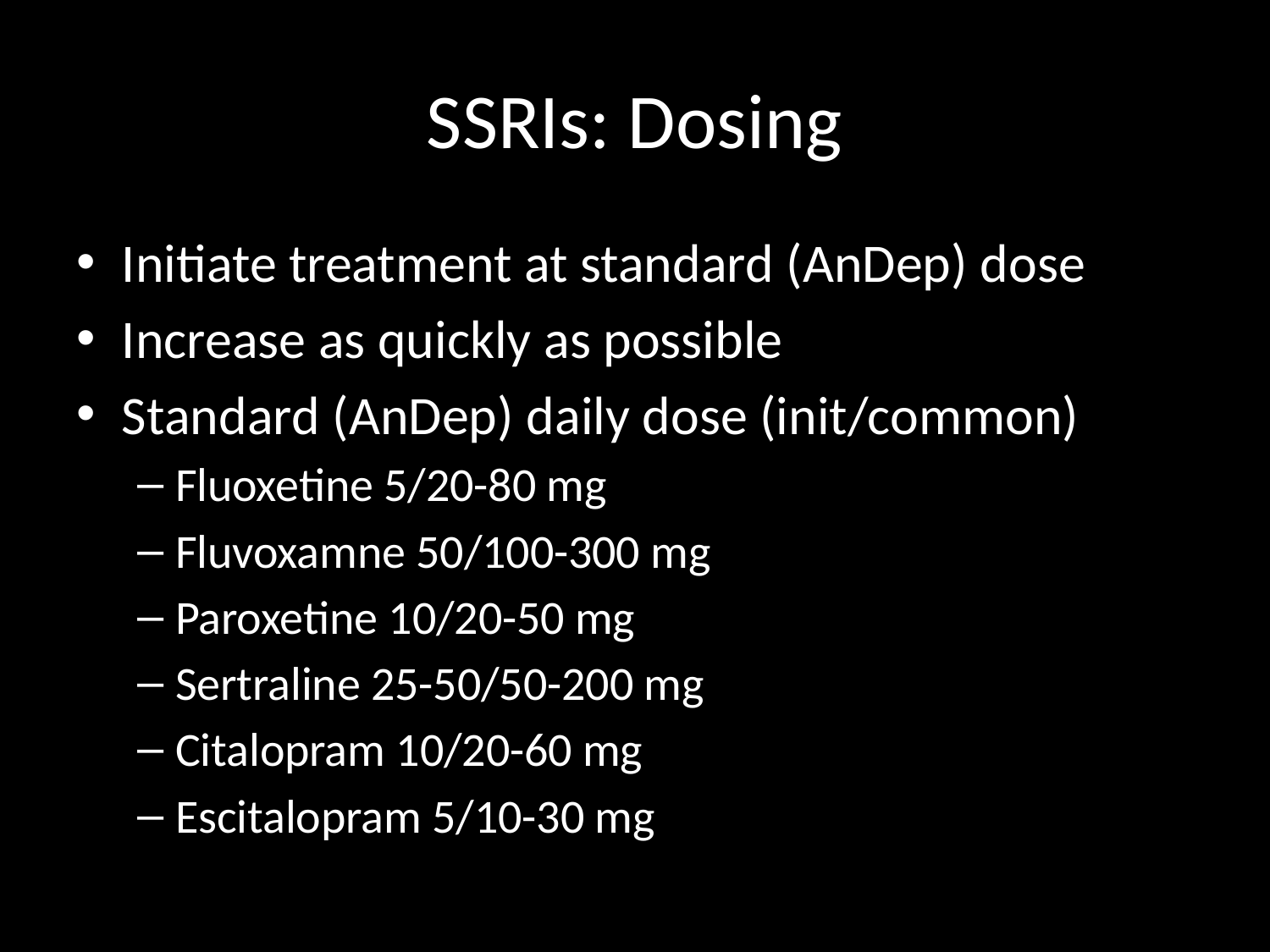

# SSRIs: Dosing
Initiate treatment at standard (AnDep) dose
Increase as quickly as possible
Standard (AnDep) daily dose (init/common)
Fluoxetine 5/20-80 mg
Fluvoxamne 50/100-300 mg
Paroxetine 10/20-50 mg
Sertraline 25-50/50-200 mg
Citalopram 10/20-60 mg
Escitalopram 5/10-30 mg